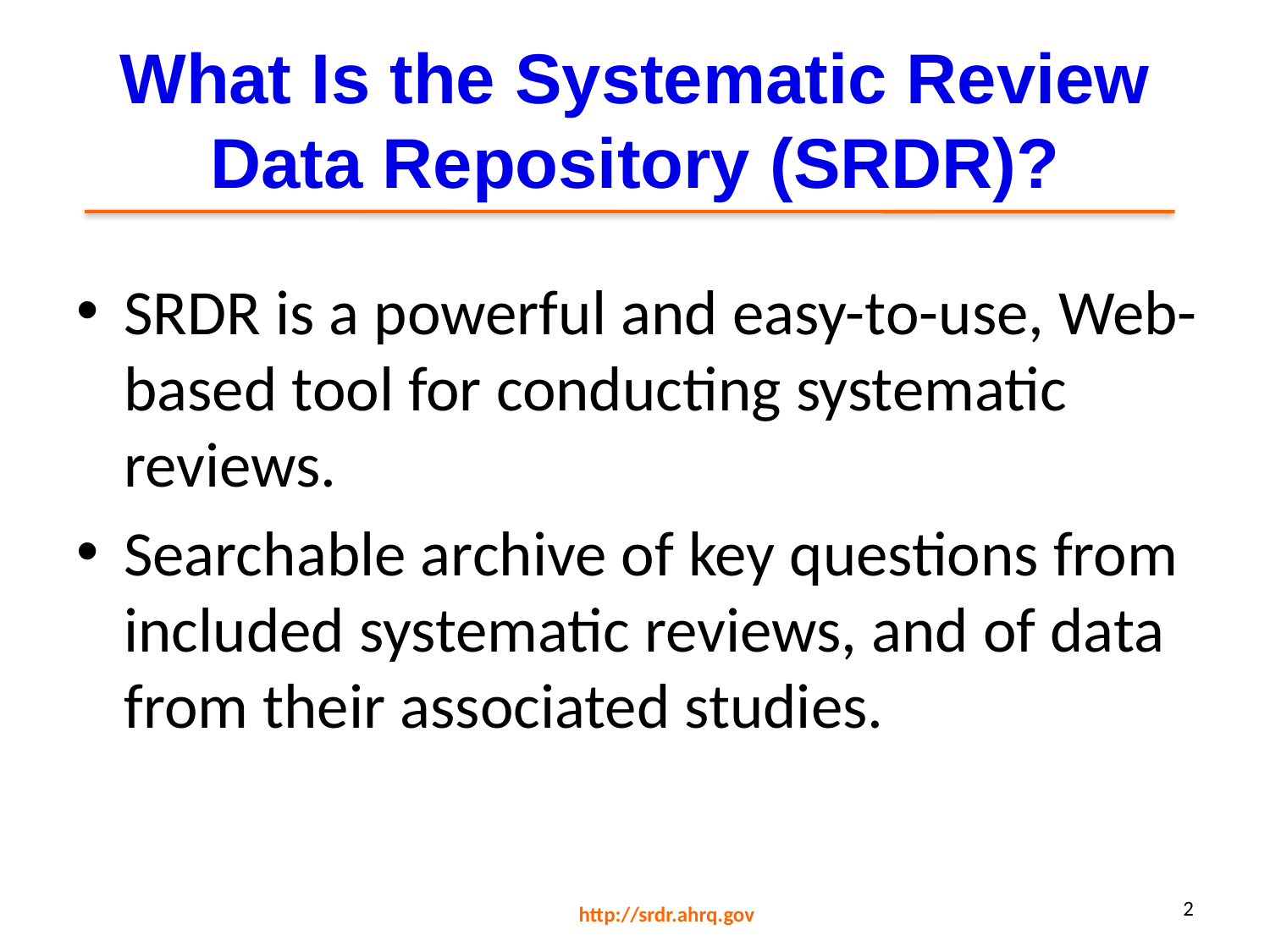

# What Is the Systematic Review Data Repository (SRDR)?
SRDR is a powerful and easy-to-use, Web-based tool for conducting systematic reviews.
Searchable archive of key questions from included systematic reviews, and of data from their associated studies.
2
http://srdr.ahrq.gov